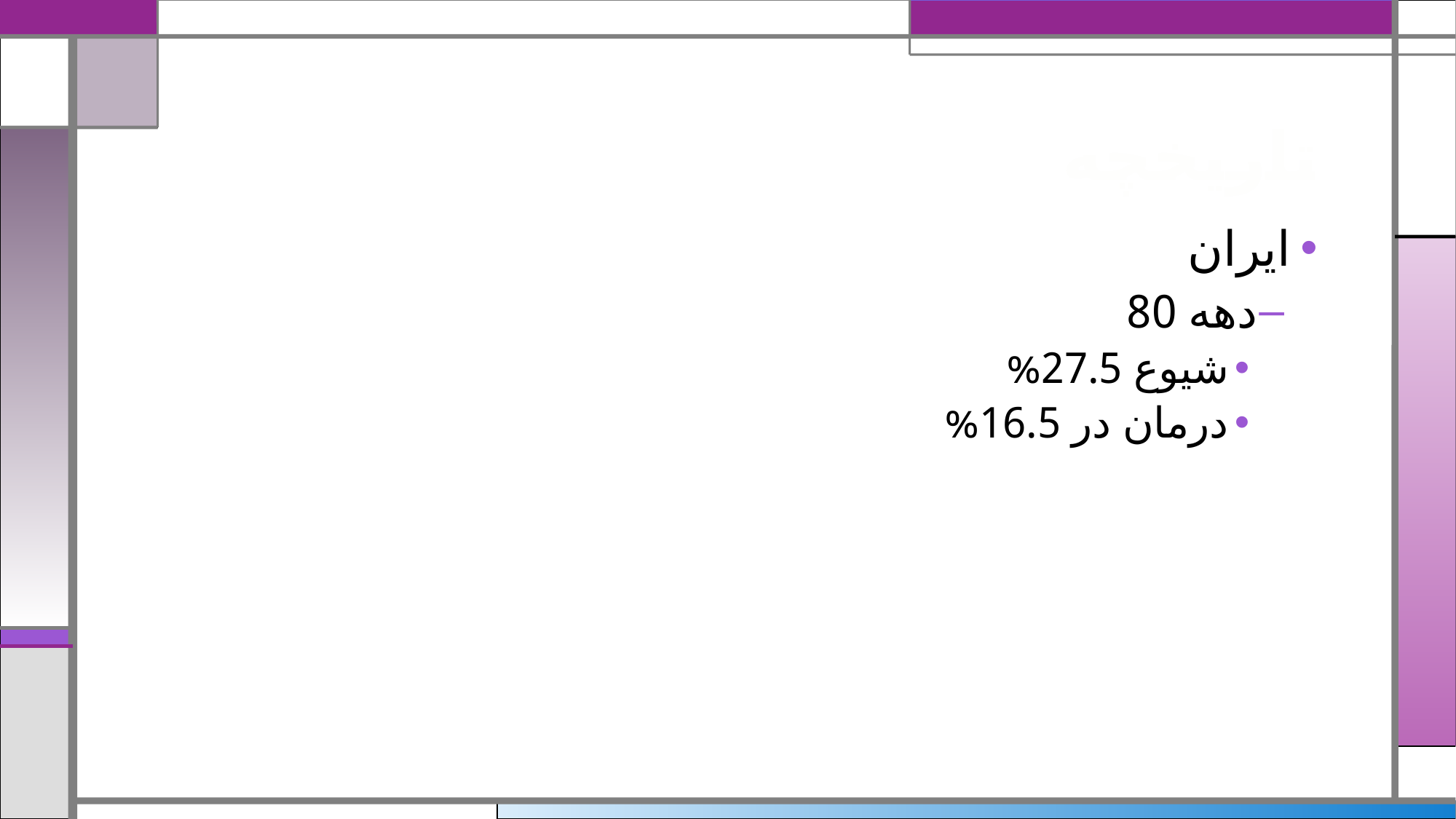

# تاریخچه
ایران
دهه 80
شیوع 27.5%
درمان در 16.5%